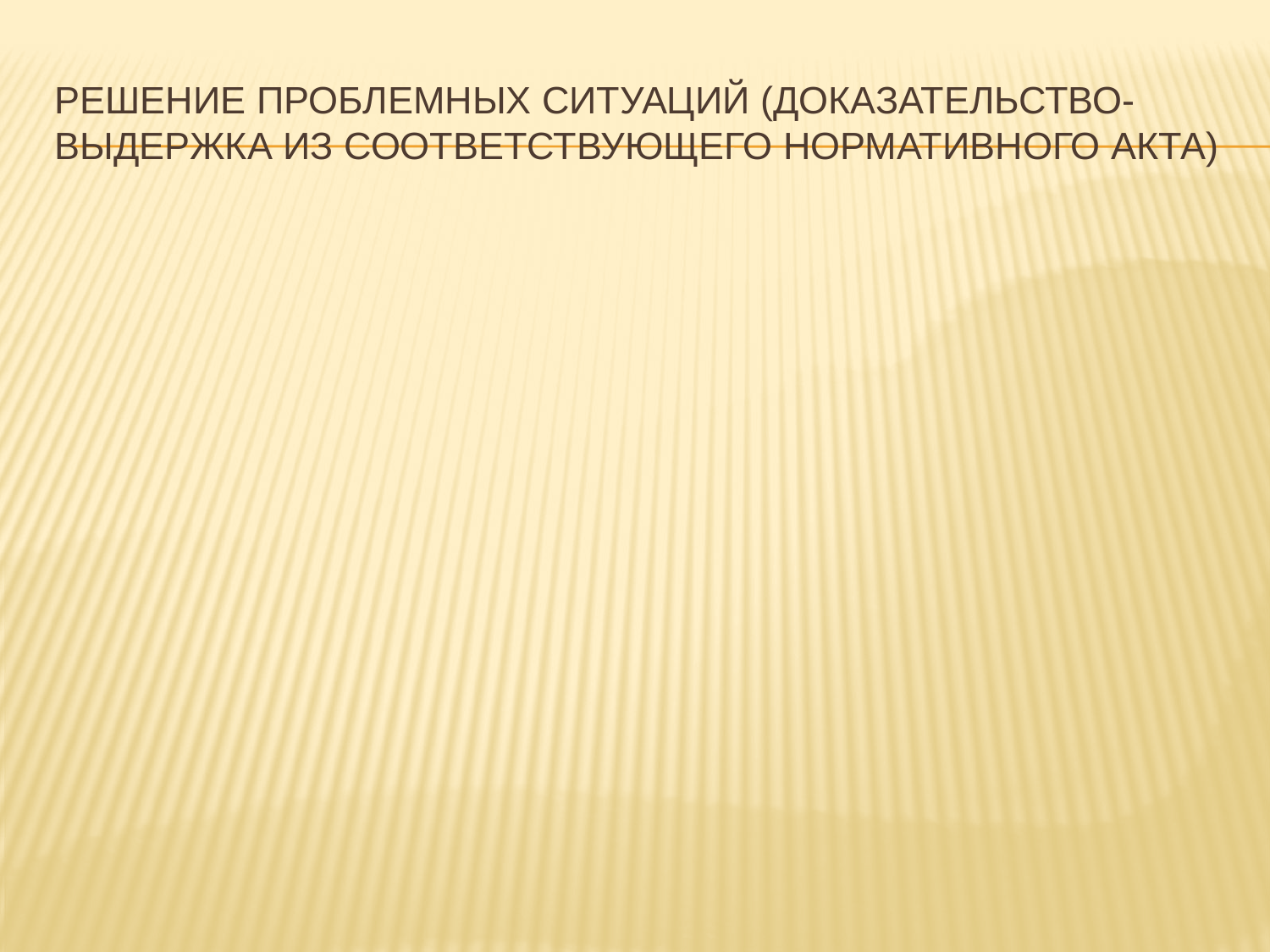

# Решение проблемных ситуаций (доказательство-выдержка из соответствующего нормативного акта)